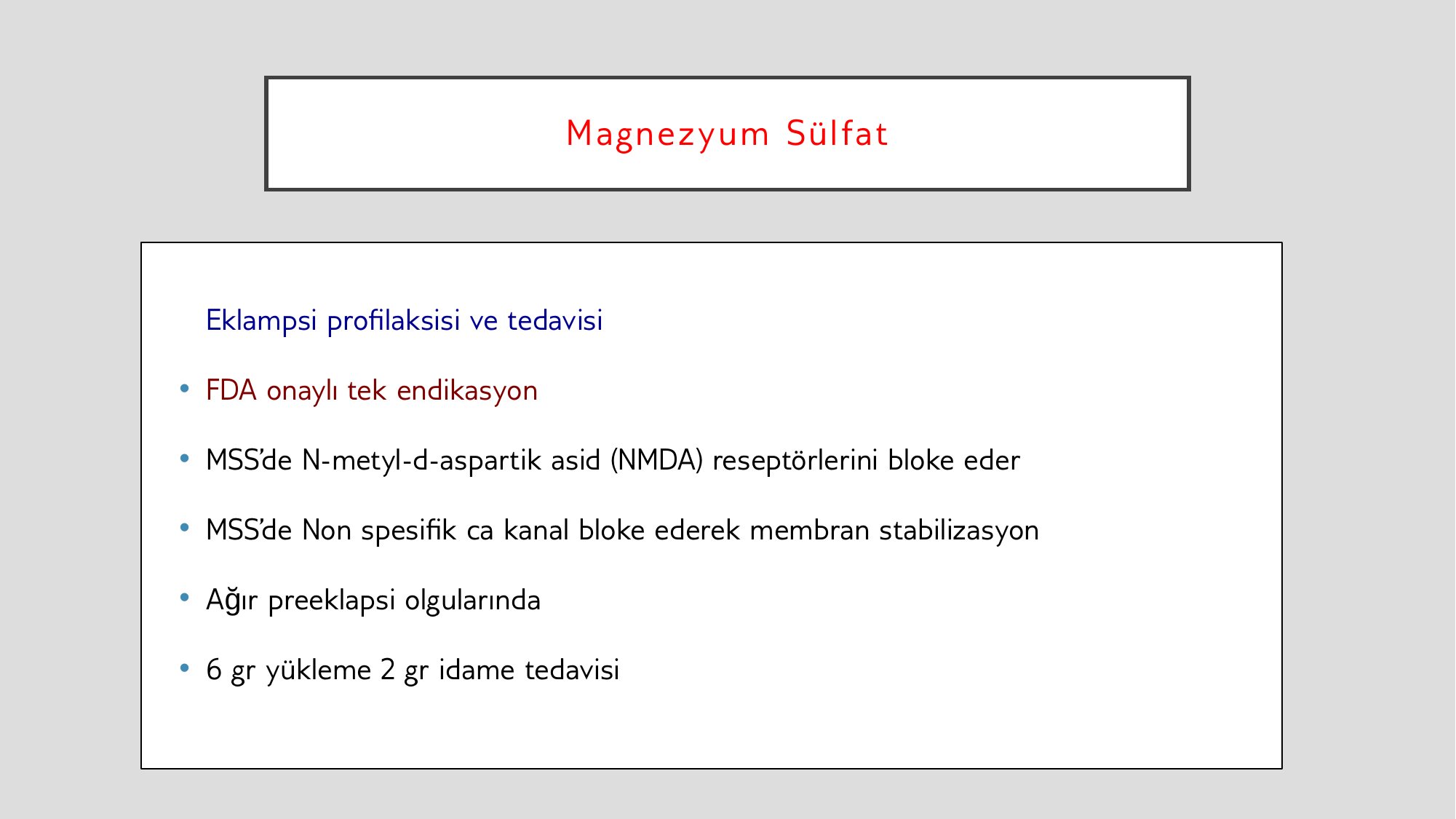

# Magnezyum Sülfat

      Eklampsi profilaksisi ve tedavisi
FDA onaylı tek endikasyon
MSS’de N-metyl-d-aspartik asid (NMDA) reseptörlerini bloke eder
MSS’de Non spesifik ca kanal bloke ederek membran stabilizasyon
Ağır preeklapsi olgularında
6 gr yükleme 2 gr idame tedavisi